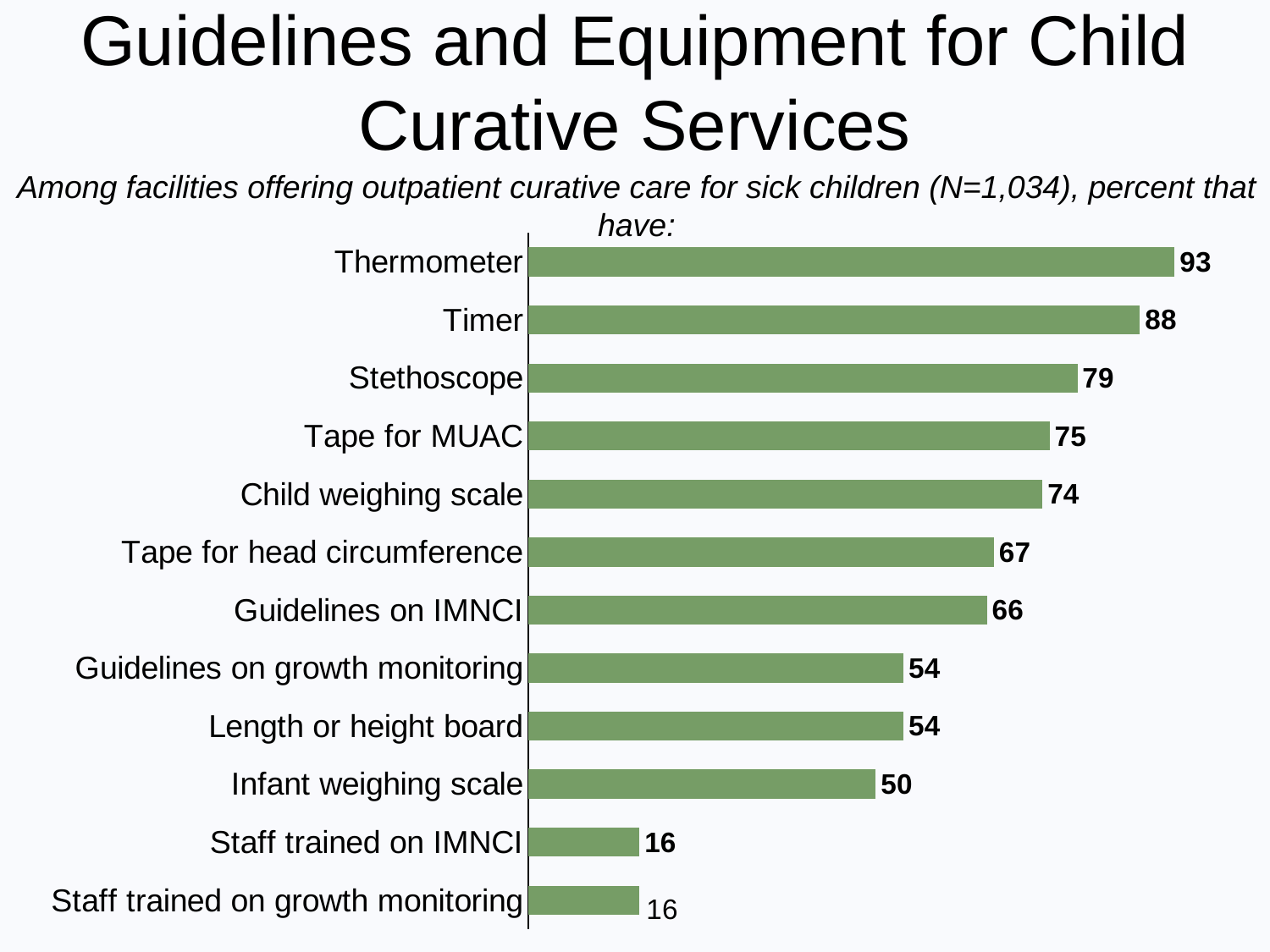

# Guidelines and Equipment for Child Curative Services
Among facilities offering outpatient curative care for sick children (N=1,034), percent that have:

### Chart

| Category | Column2 |
|---|---|
| Staff trained on growth monitoring | 16.0 |
| Staff trained on IMNCI | 16.0 |
| Infant weighing scale | 50.0 |
| Length or height board | 54.0 |
| Guidelines on growth monitoring | 54.0 |
| Guidelines on IMNCI | 66.0 |
| Tape for head circumference | 67.0 |
| Child weighing scale | 74.0 |
| Tape for MUAC | 75.0 |
| Stethoscope | 79.0 |
| Timer | 88.0 |
| Thermometer | 93.0 |